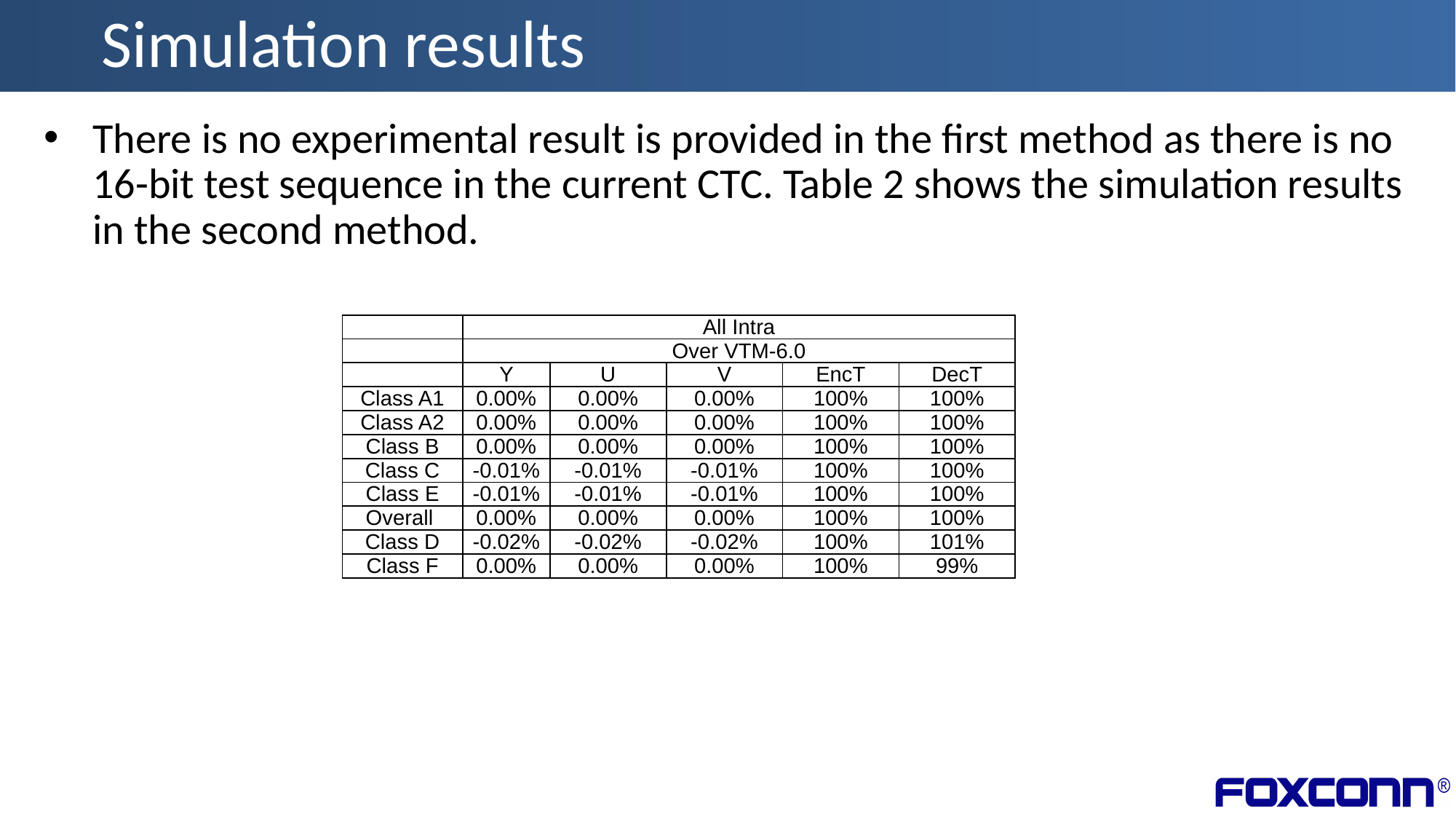

# Simulation results
There is no experimental result is provided in the first method as there is no 16-bit test sequence in the current CTC. Table 2 shows the simulation results in the second method.
|  | All Intra |  |  |  |  |
| --- | --- | --- | --- | --- | --- |
|  | Over VTM-6.0 |  |  |  |  |
|  | Y | U | V | EncT | DecT |
| Class A1 | 0.00% | 0.00% | 0.00% | 100% | 100% |
| Class A2 | 0.00% | 0.00% | 0.00% | 100% | 100% |
| Class B | 0.00% | 0.00% | 0.00% | 100% | 100% |
| Class C | -0.01% | -0.01% | -0.01% | 100% | 100% |
| Class E | -0.01% | -0.01% | -0.01% | 100% | 100% |
| Overall | 0.00% | 0.00% | 0.00% | 100% | 100% |
| Class D | -0.02% | -0.02% | -0.02% | 100% | 101% |
| Class F | 0.00% | 0.00% | 0.00% | 100% | 99% |